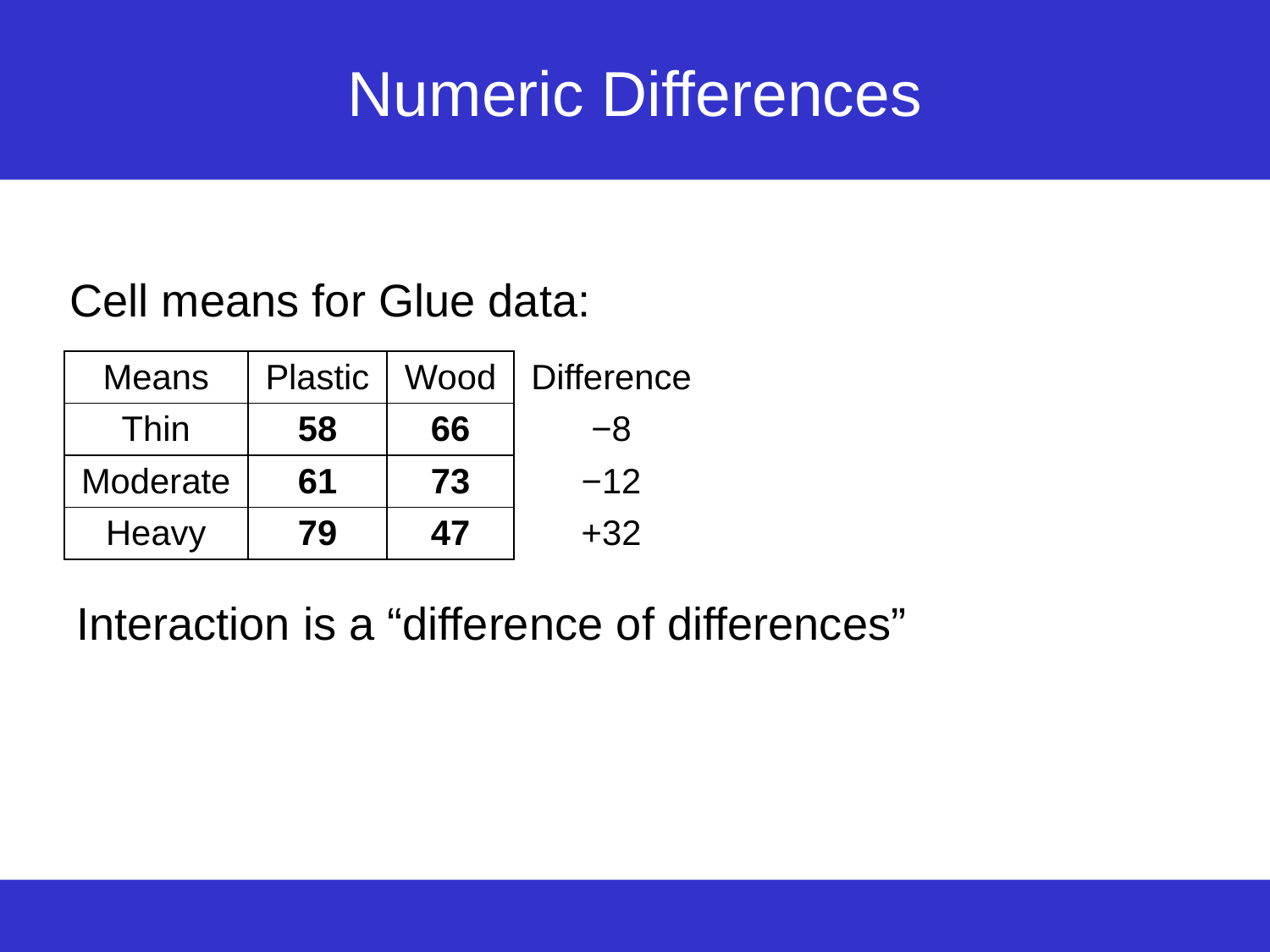

# Numeric Differences
Cell means for Glue data:
| Means | Plastic | Wood | Difference |
| --- | --- | --- | --- |
| Thin | 58 | 66 | −8 |
| Moderate | 61 | 73 | −12 |
| Heavy | 79 | 47 | +32 |
Interaction is a “difference of differences”